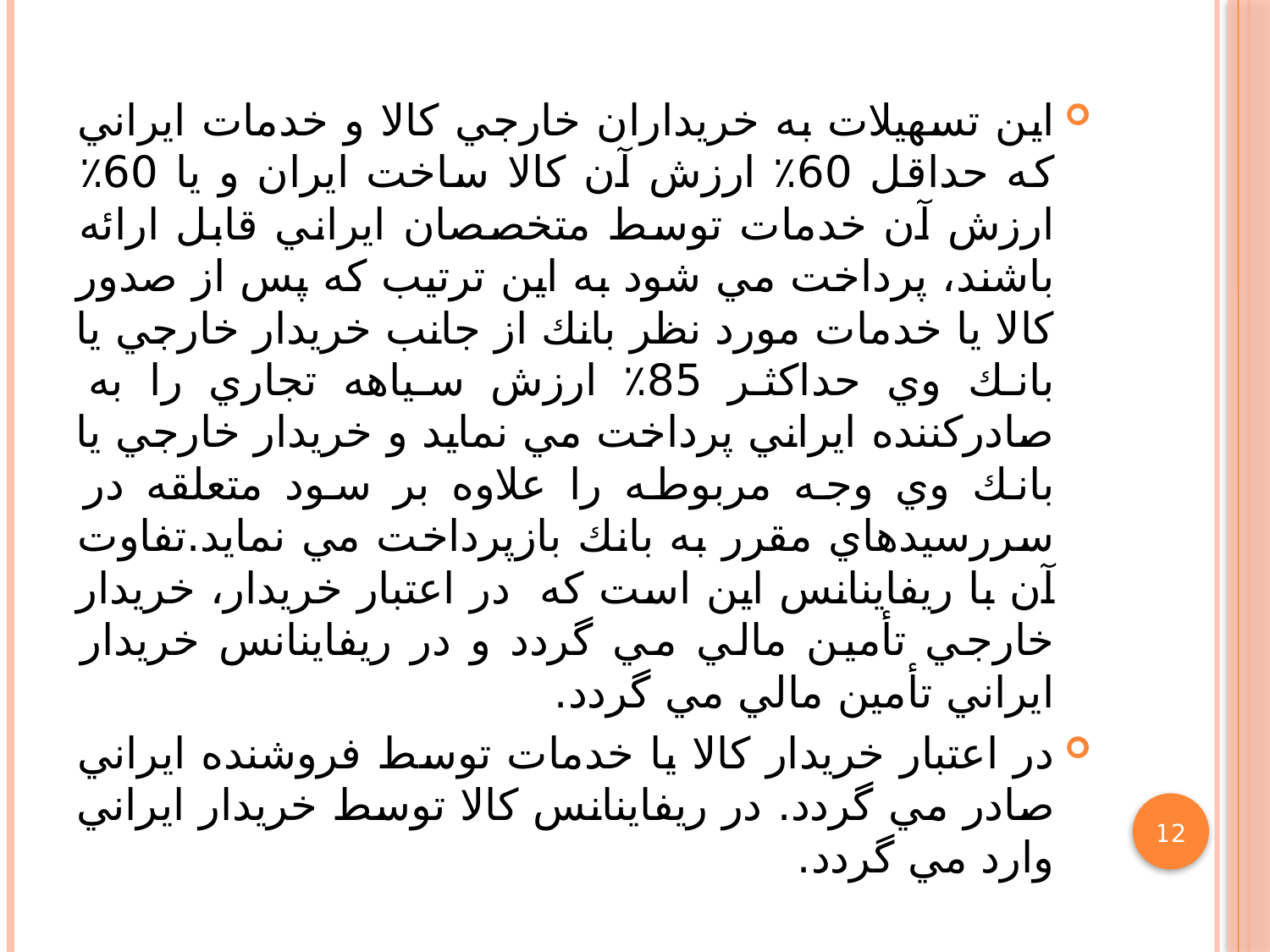

اين تسهيلات به خريداران خارجي كالا و خدمات ايراني كه حداقل 60٪ ارزش آن كالا ساخت ايران و يا 60٪ ارزش آن خدمات توسط متخصصان ايراني قابل ارائه باشند، پرداخت مي شود به اين ترتيب كه پس از صدور كالا يا خدمات مورد نظر بانك از جانب خريدار خارجي يا بانك وي حداكثر 85٪ ارزش سياهه تجاري را به صادركننده ايراني پرداخت مي نمايد و خريدار خارجي يا بانك وي وجه مربوطه را علاوه بر سود متعلقه در سررسيدهاي مقرر به بانك بازپرداخت مي نمايد.تفاوت آن با ريفاينانس اين است كه  در اعتبار خريدار، خريدار خارجي تأمين مالي مي گردد و در ريفاينانس خريدار ايراني تأمين مالي مي گردد.
در اعتبار خريدار كالا يا خدمات توسط فروشنده ايراني صادر مي گردد. در ريفاينانس كالا توسط خريدار ايراني وارد مي گردد.

12